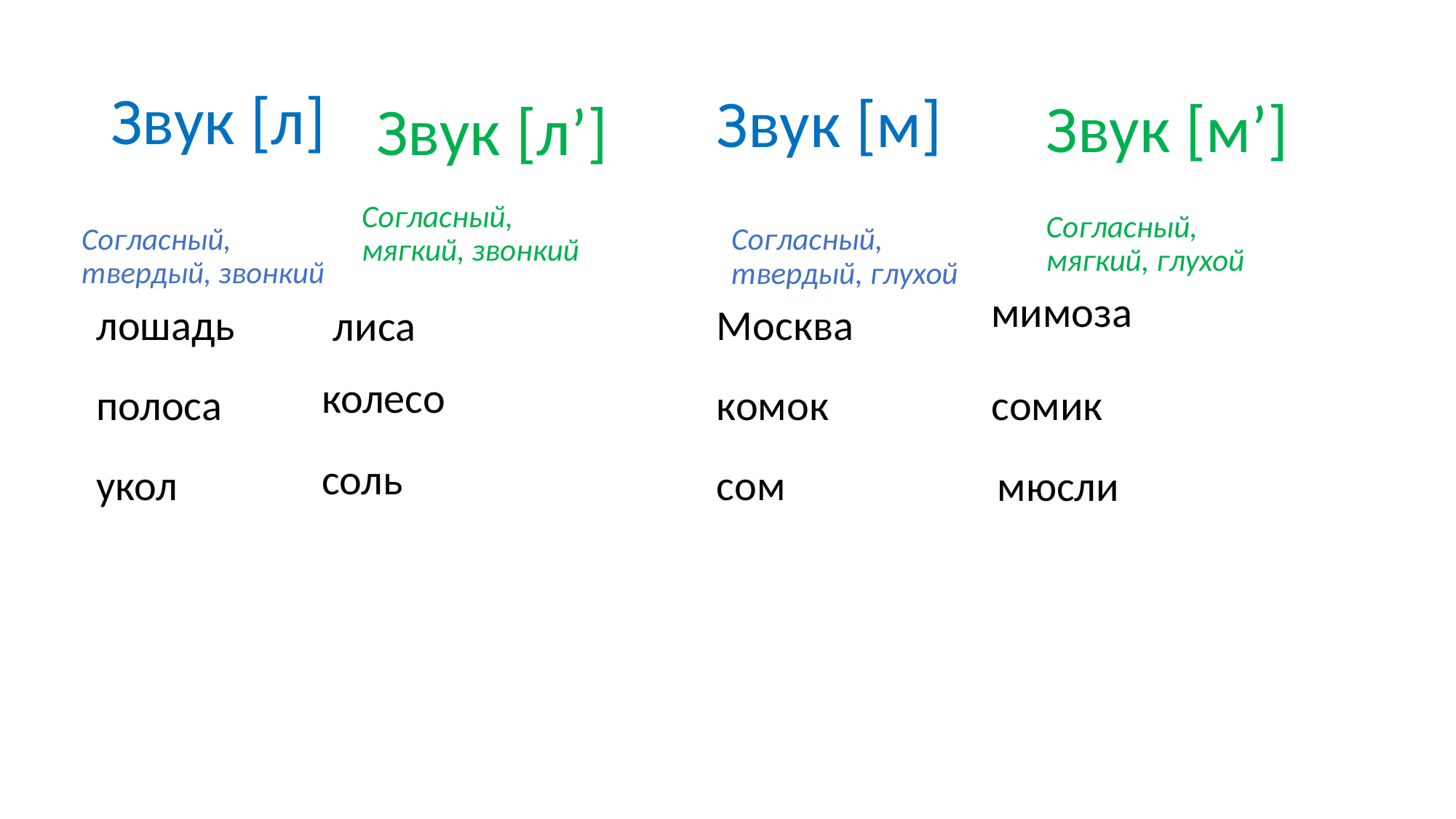

# Звук [л]
Звук [м]
Звук [м’]
Звук [л’]
Согласный, мягкий, звонкий
Согласный, мягкий, глухой
Согласный, твердый, звонкий

Согласный, твердый, глухой

мимоза
лошадь
Москва
лиса
колесо
полоса
комок
сомик
соль
укол
сом
мюсли